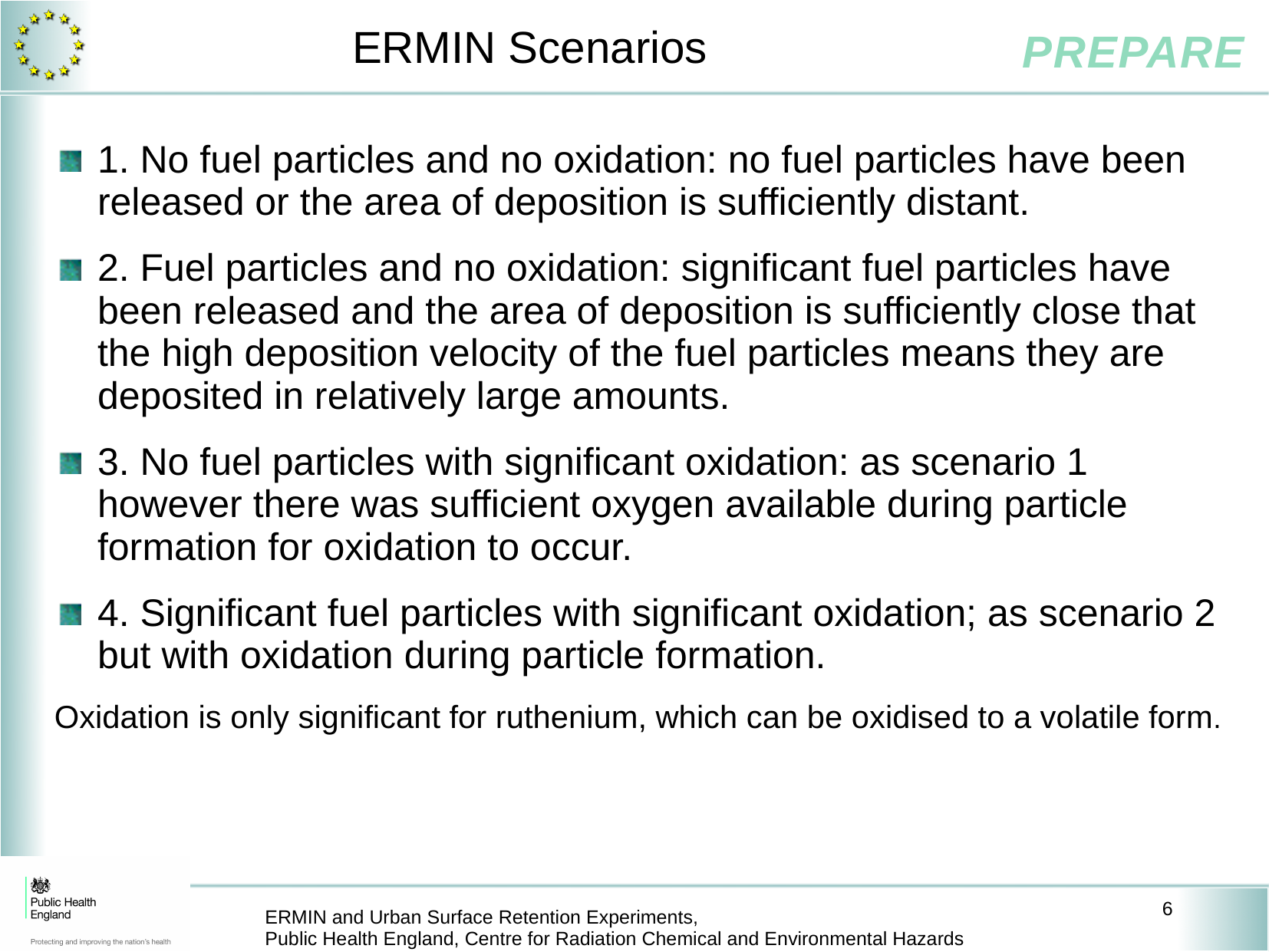

# ERMIN Scenarios
1. No fuel particles and no oxidation: no fuel particles have been released or the area of deposition is sufficiently distant.
2. Fuel particles and no oxidation: significant fuel particles have been released and the area of deposition is sufficiently close that the high deposition velocity of the fuel particles means they are deposited in relatively large amounts.
3. No fuel particles with significant oxidation: as scenario 1 however there was sufficient oxygen available during particle formation for oxidation to occur.
4. Significant fuel particles with significant oxidation; as scenario 2 but with oxidation during particle formation.
Oxidation is only significant for ruthenium, which can be oxidised to a volatile form.